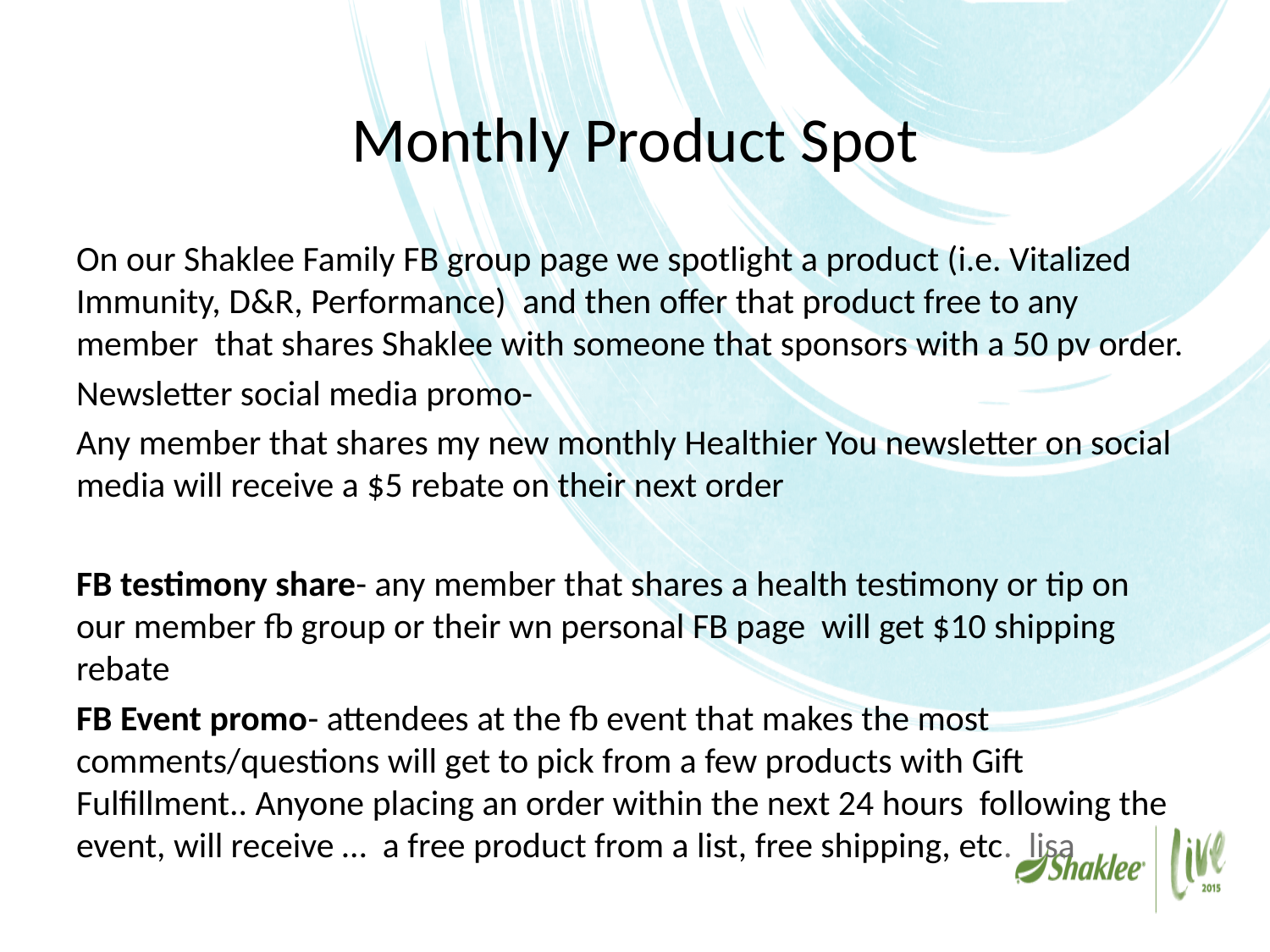

# Monthly Product Spot
On our Shaklee Family FB group page we spotlight a product (i.e. Vitalized Immunity, D&R, Performance)  and then offer that product free to any member  that shares Shaklee with someone that sponsors with a 50 pv order.
Newsletter social media promo-
Any member that shares my new monthly Healthier You newsletter on social media will receive a $5 rebate on their next order

FB testimony share- any member that shares a health testimony or tip on  our member fb group or their wn personal FB page  will get $10 shipping rebate
FB Event promo- attendees at the fb event that makes the most comments/questions will get to pick from a few products with Gift Fulfillment.. Anyone placing an order within the next 24 hours  following the event, will receive …  a free product from a list, free shipping, etc.  lisa